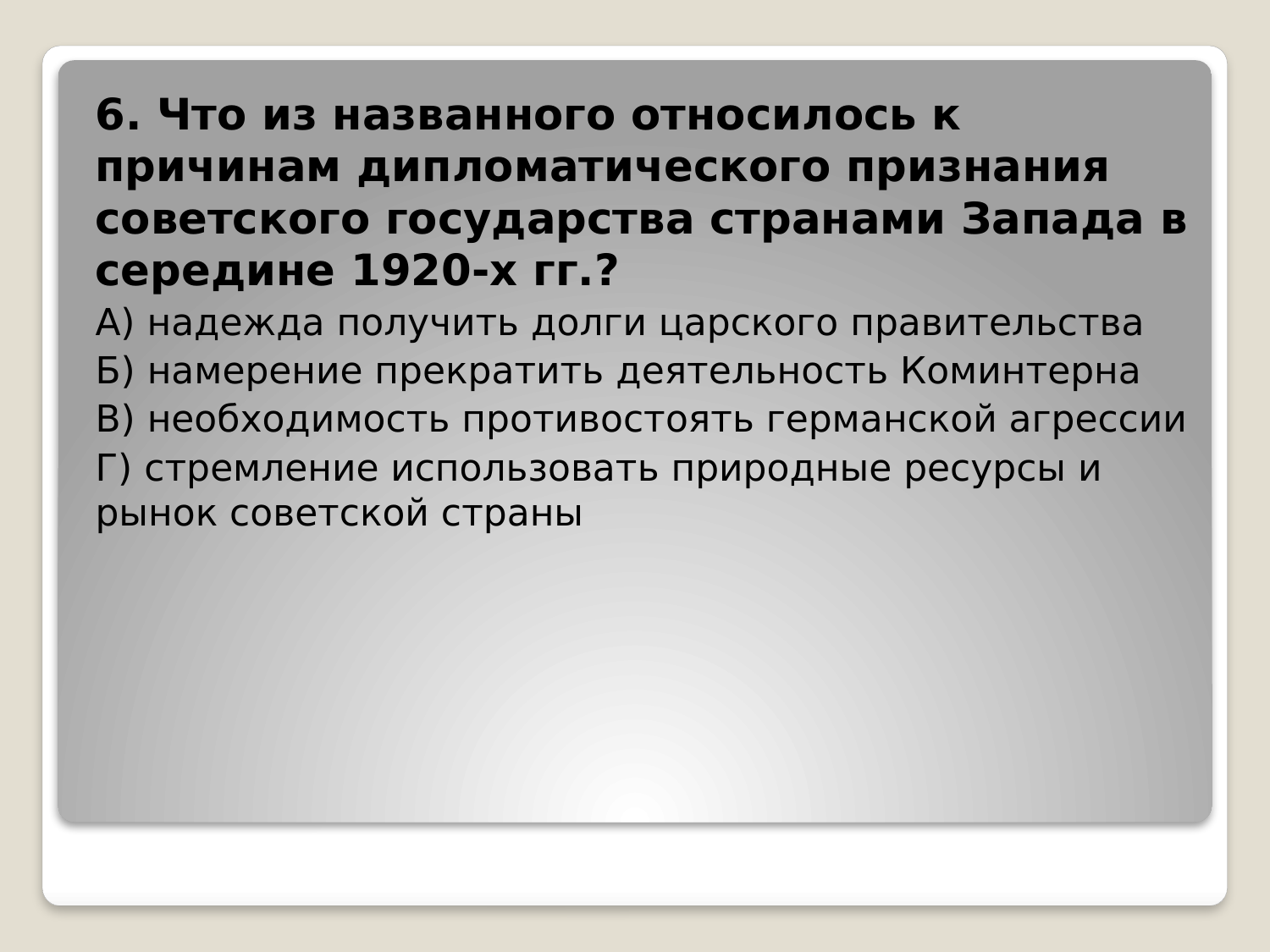

6. Что из названного относилось к причинам дипломатического признания советского государства странами Запада в середине 1920-х гг.?
А) надежда получить долги царского правительства
Б) намерение прекратить деятельность Коминтерна
В) необходимость противостоять германской агрессии
Г) стремление использовать природные ресурсы и рынок советской страны

#